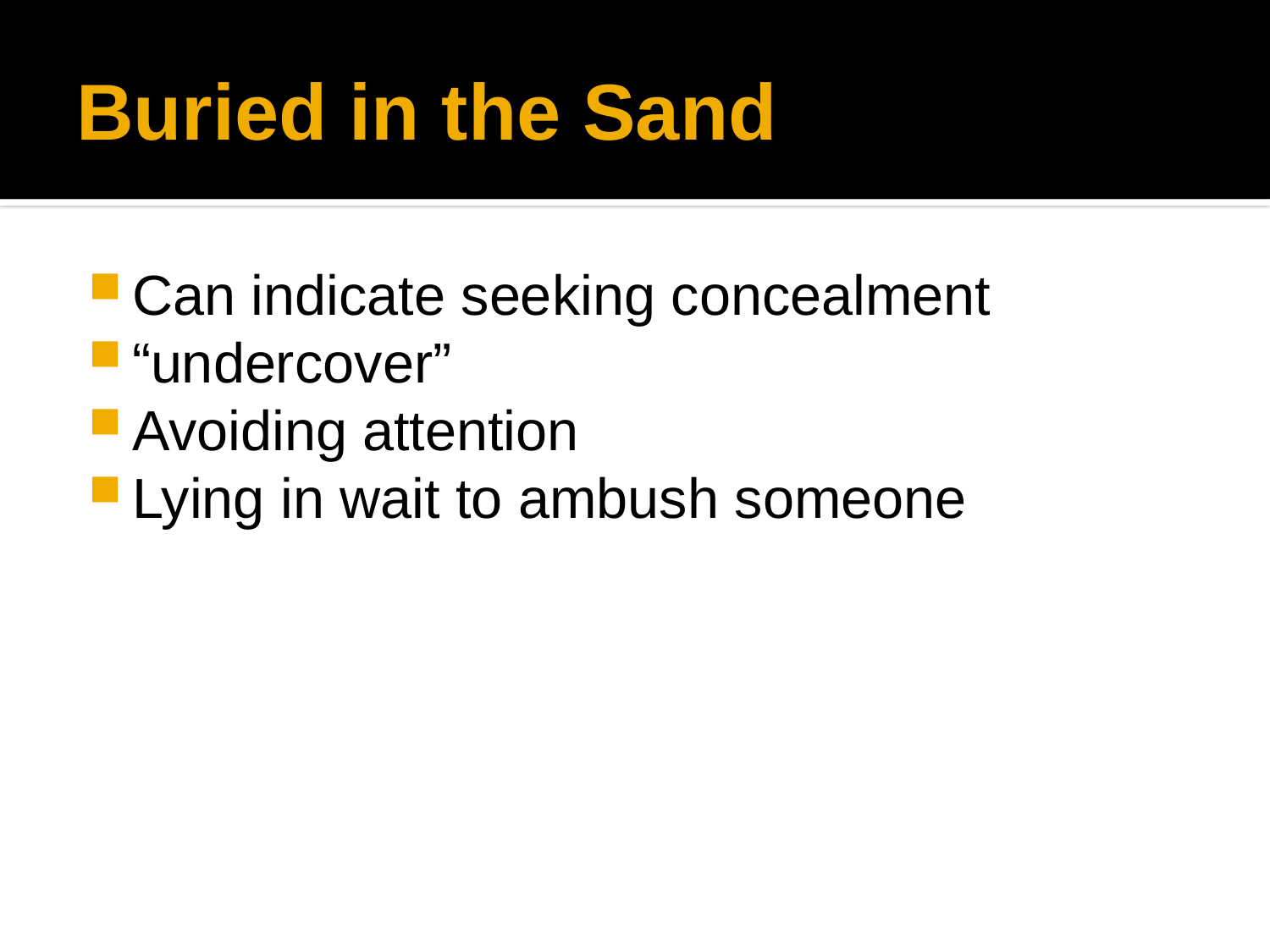

# Buried in the Sand
Can indicate seeking concealment
“undercover”
Avoiding attention
Lying in wait to ambush someone